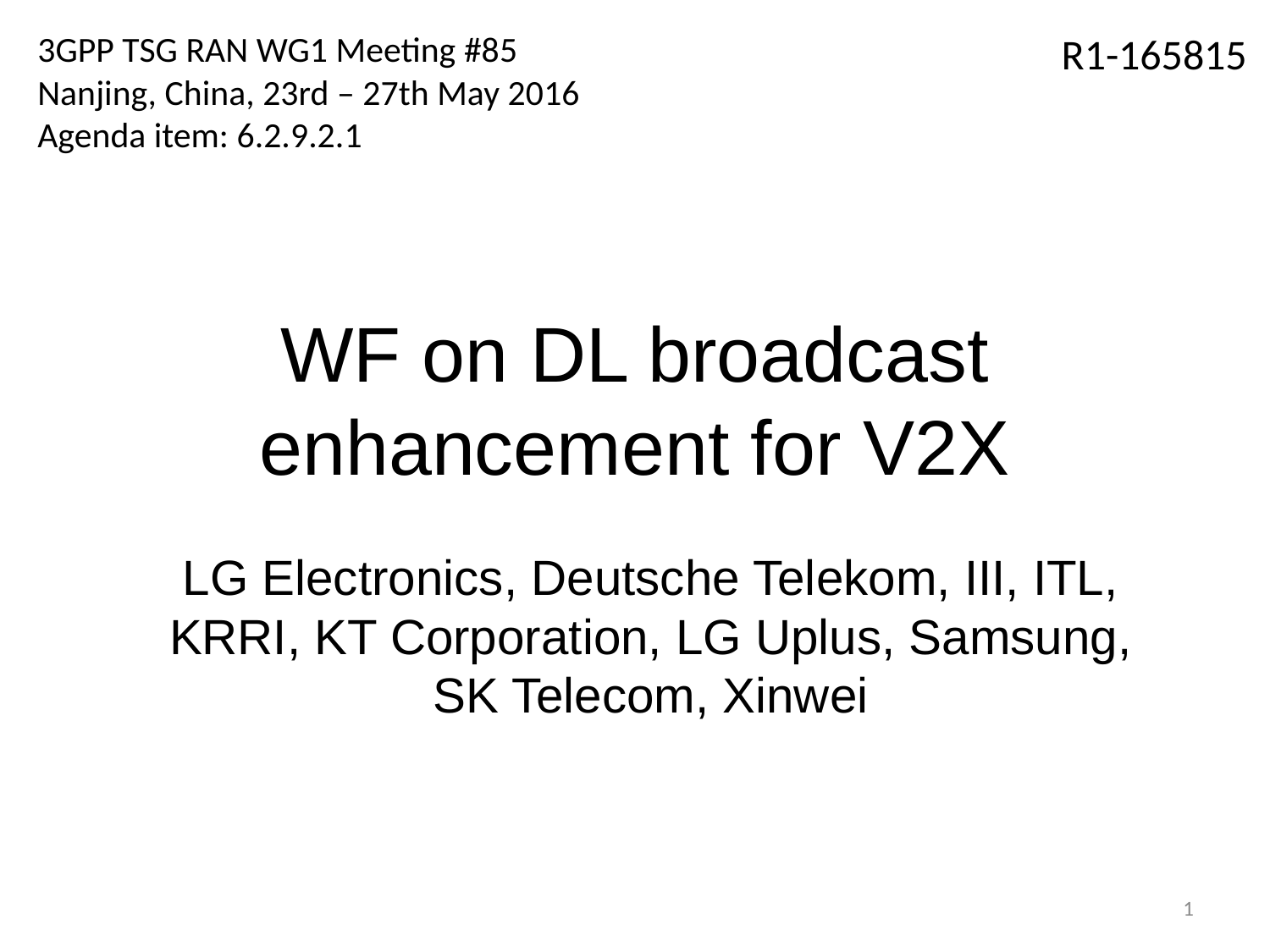

3GPP TSG RAN WG1 Meeting #85
Nanjing, China, 23rd – 27th May 2016
Agenda item: 6.2.9.2.1
R1-165815
# WF on DL broadcast enhancement for V2X
LG Electronics, Deutsche Telekom, III, ITL, KRRI, KT Corporation, LG Uplus, Samsung, SK Telecom, Xinwei
1